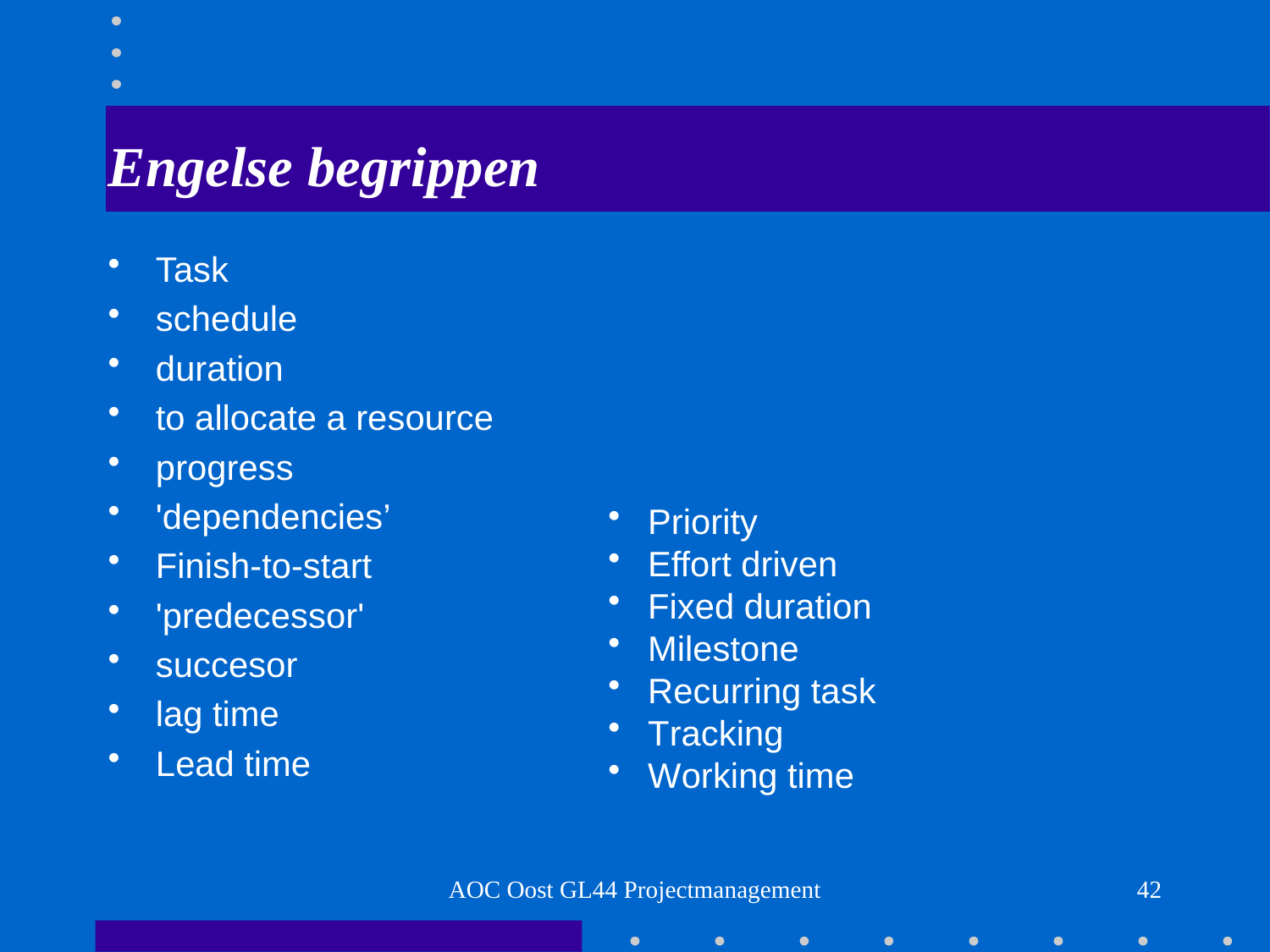

# Engelse begrippen
Task
schedule
duration
to allocate a resource
progress
'dependencies’
Finish-to-start
'predecessor'
succesor
lag time
Lead time
Priority
Effort driven
Fixed duration
Milestone
Recurring task
Tracking
Working time

AOC Oost GL44 Projectmanagement
42